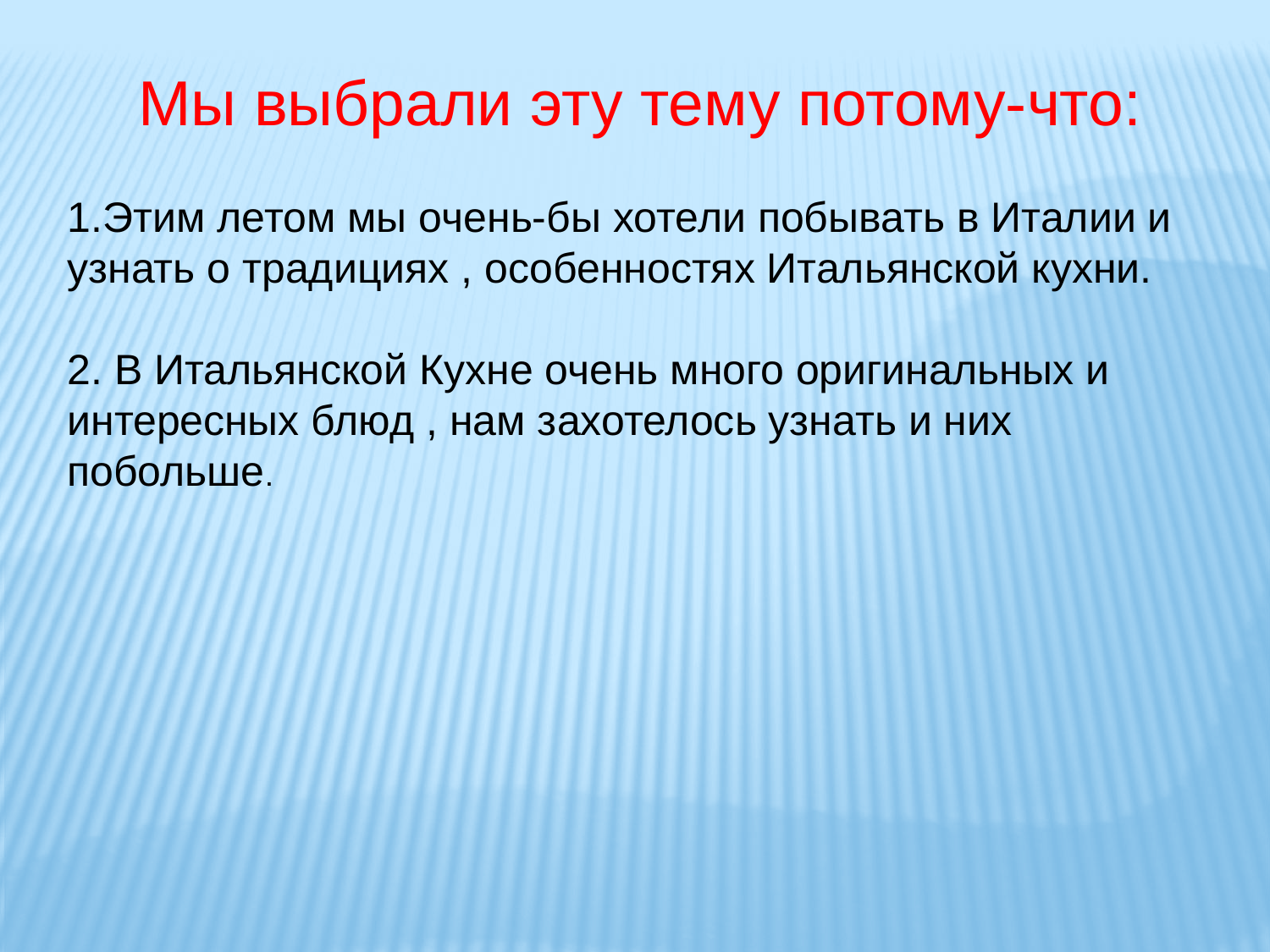

Мы выбрали эту тему потому-что:
1.Этим летом мы очень-бы хотели побывать в Италии и узнать о традициях , особенностях Итальянской кухни.

2. В Итальянской Кухне очень много оригинальных и интересных блюд , нам захотелось узнать и них побольше.